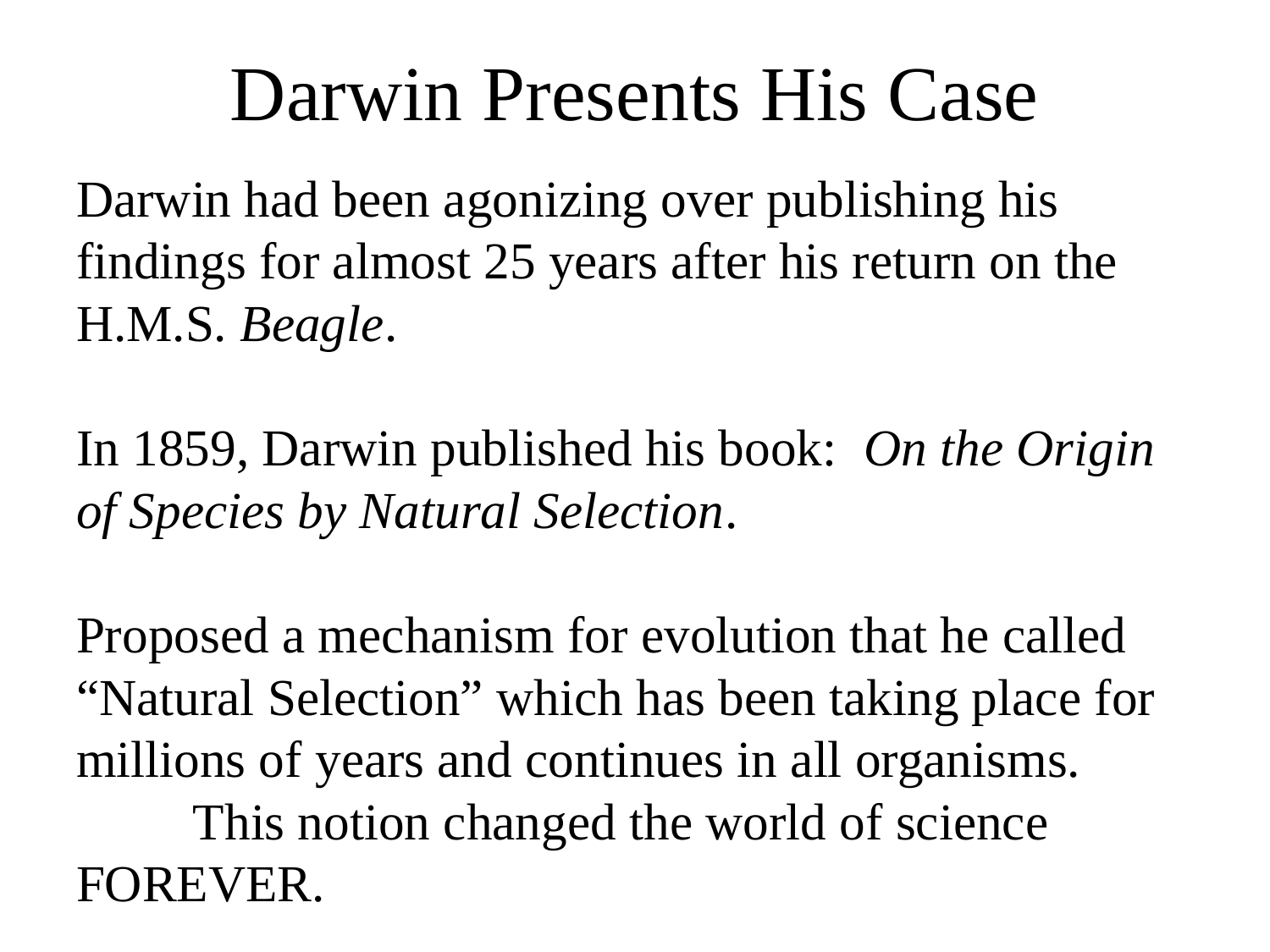

# Darwin Presents His Case
Darwin had been agonizing over publishing his findings for almost 25 years after his return on the H.M.S. Beagle.

In 1859, Darwin published his book:  On the Origin of Species by Natural Selection.

Proposed a mechanism for evolution that he called “Natural Selection” which has been taking place for millions of years and continues in all organisms.
	This notion changed the world of science 	FOREVER.